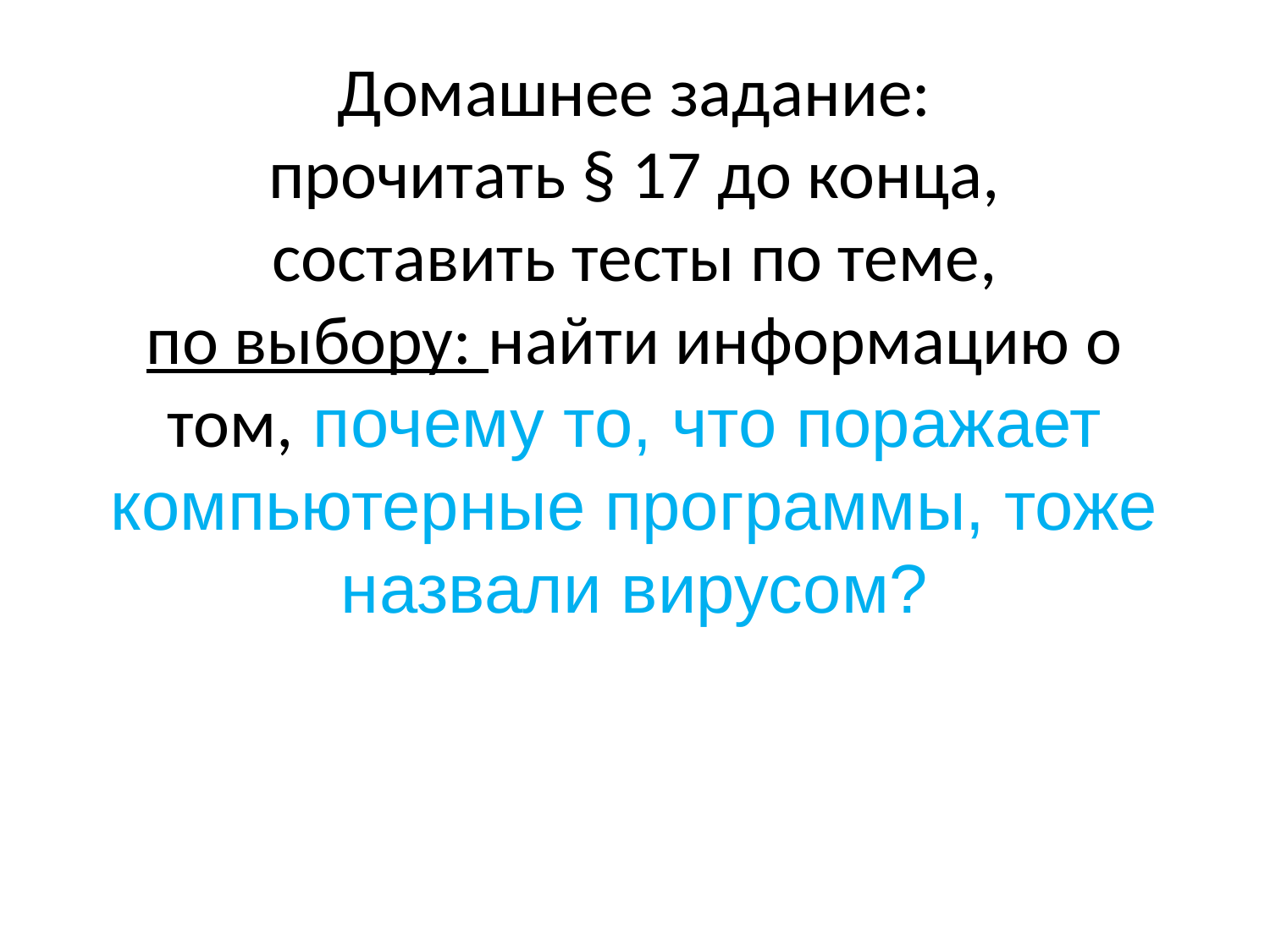

# Домашнее задание: прочитать § 17 до конца, составить тесты по теме, по выбору: найти информацию о том, почему то, что поражает компьютерные программы, тоже назвали вирусом?